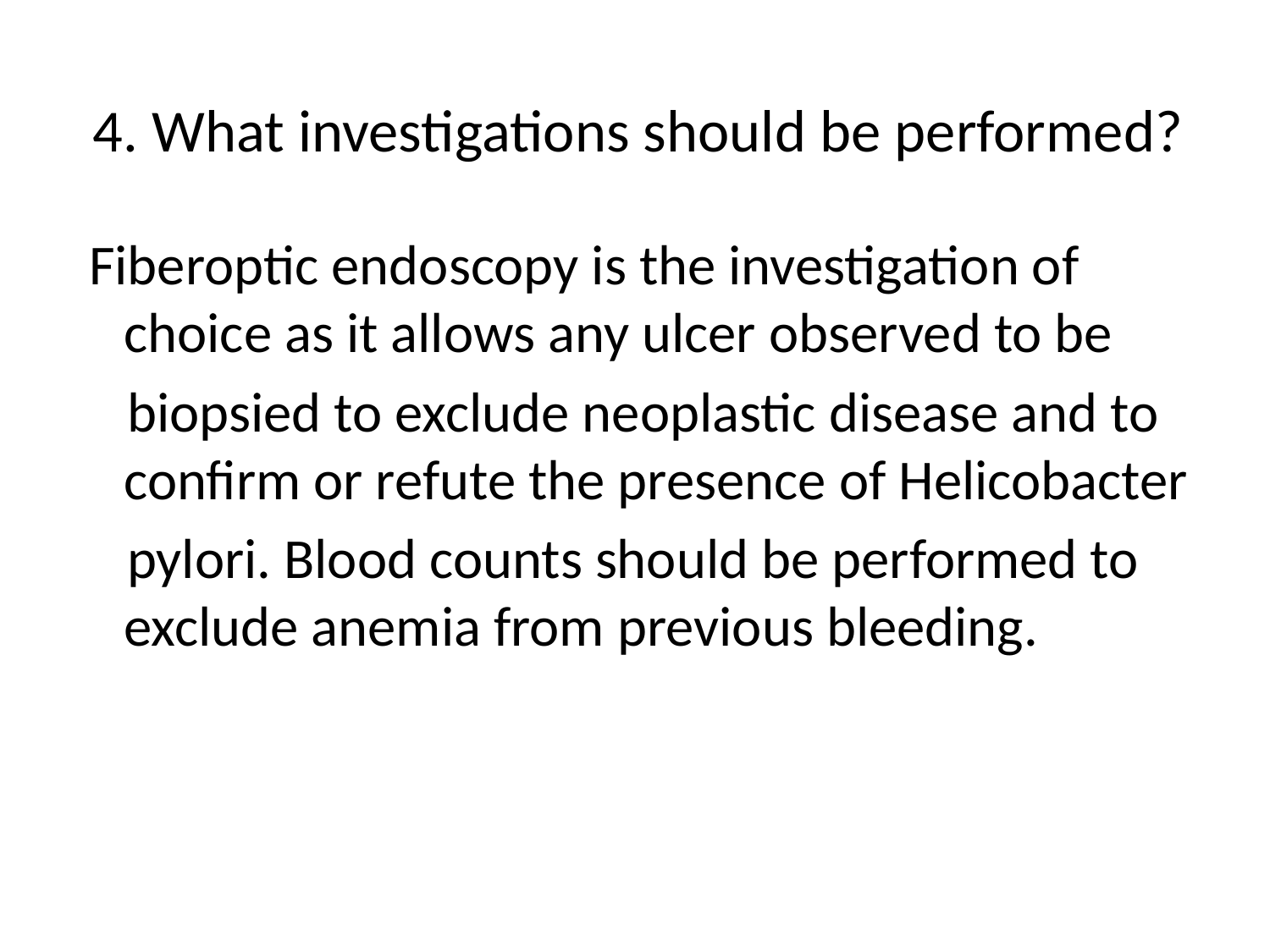

# 4. What investigations should be performed?
 Fiberoptic endoscopy is the investigation of choice as it allows any ulcer observed to be
    biopsied to exclude neoplastic disease and to confirm or refute the presence of Helicobacter
    pylori. Blood counts should be performed to exclude anemia from previous bleeding.